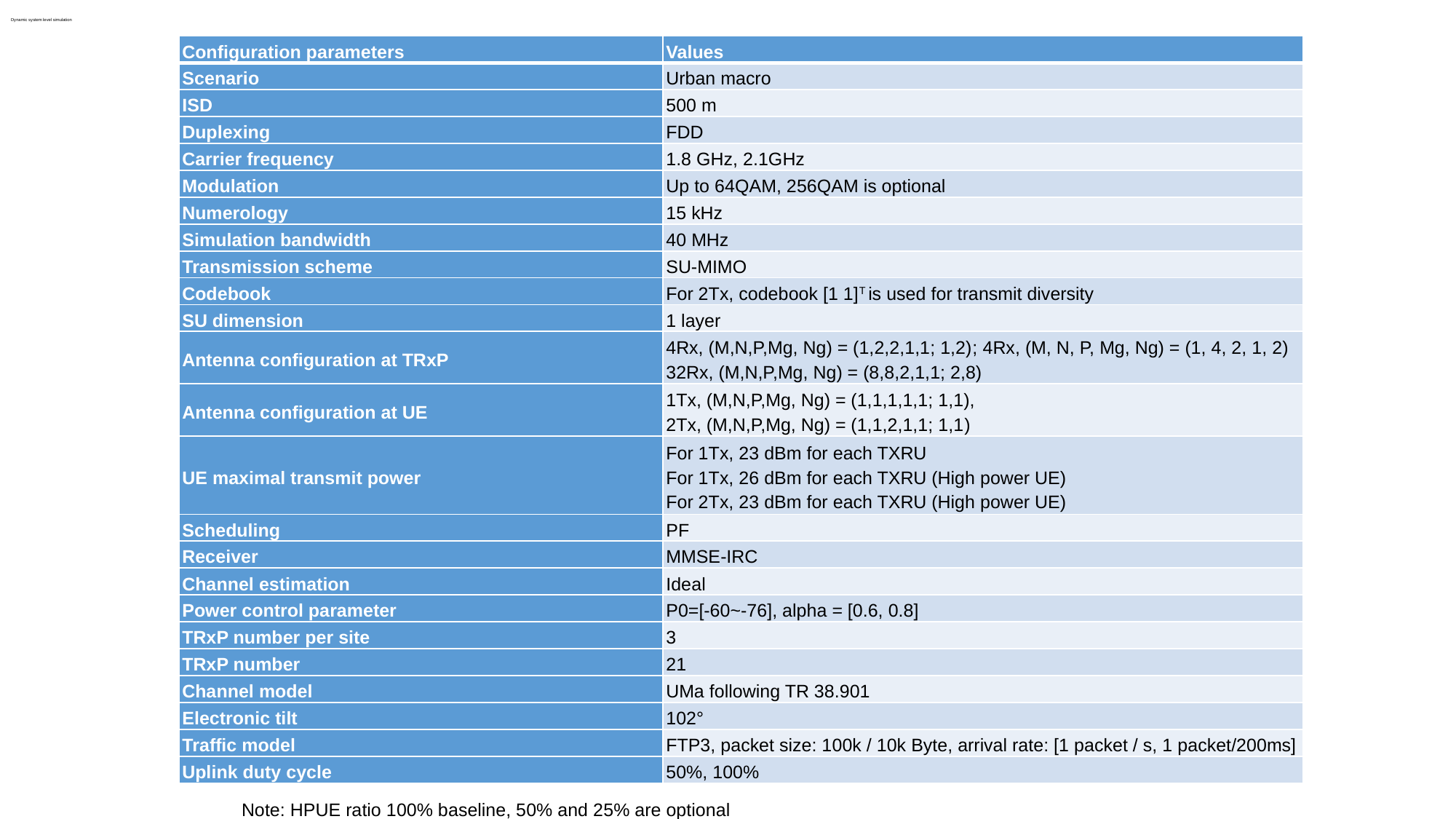

# Dynamic system level simulation
| Configuration parameters | Values |
| --- | --- |
| Scenario | Urban macro |
| ISD | 500 m |
| Duplexing | FDD |
| Carrier frequency | 1.8 GHz, 2.1GHz |
| Modulation | Up to 64QAM, 256QAM is optional |
| Numerology | 15 kHz |
| Simulation bandwidth | 40 MHz |
| Transmission scheme | SU-MIMO |
| Codebook | For 2Tx, codebook [1 1]T is used for transmit diversity |
| SU dimension | 1 layer |
| Antenna configuration at TRxP | 4Rx, (M,N,P,Mg, Ng) = (1,2,2,1,1; 1,2); 4Rx, (M, N, P, Mg, Ng) = (1, 4, 2, 1, 2) 32Rx, (M,N,P,Mg, Ng) = (8,8,2,1,1; 2,8) |
| Antenna configuration at UE | 1Tx, (M,N,P,Mg, Ng) = (1,1,1,1,1; 1,1), 2Tx, (M,N,P,Mg, Ng) = (1,1,2,1,1; 1,1) |
| UE maximal transmit power | For 1Tx, 23 dBm for each TXRU For 1Tx, 26 dBm for each TXRU (High power UE) For 2Tx, 23 dBm for each TXRU (High power UE) |
| Scheduling | PF |
| Receiver | MMSE-IRC |
| Channel estimation | Ideal |
| Power control parameter | P0=[-60~-76], alpha = [0.6, 0.8] |
| TRxP number per site | 3 |
| TRxP number | 21 |
| Channel model | UMa following TR 38.901 |
| Electronic tilt | 102° |
| Traffic model | FTP3, packet size: 100k / 10k Byte, arrival rate: [1 packet / s, 1 packet/200ms] |
| Uplink duty cycle | 50%, 100% |
Note: HPUE ratio 100% baseline, 50% and 25% are optional